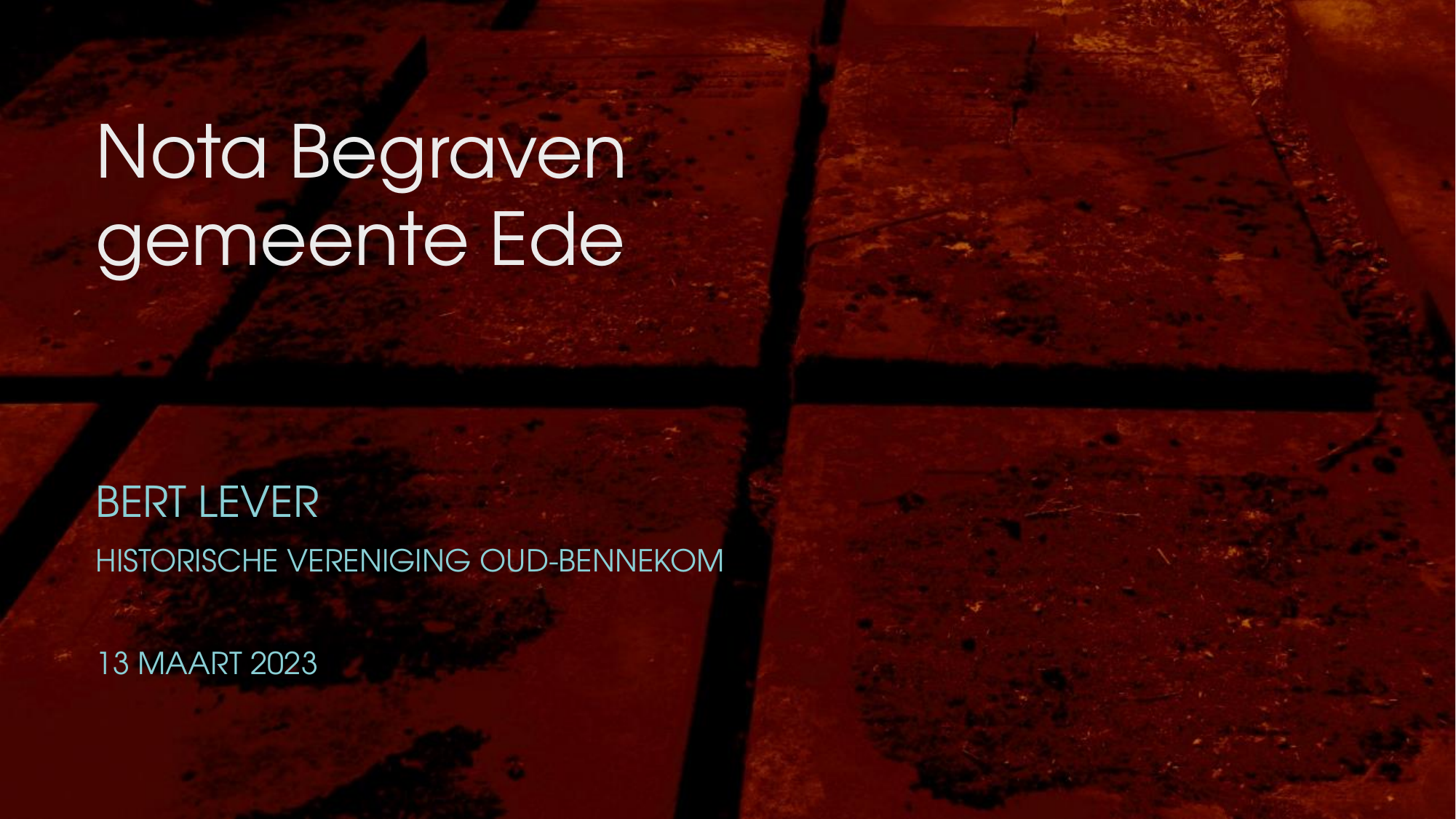

# Nota Begraven gemeente Ede
Bert Lever
Historische Vereniging Oud-Bennekom

13 maart 2023